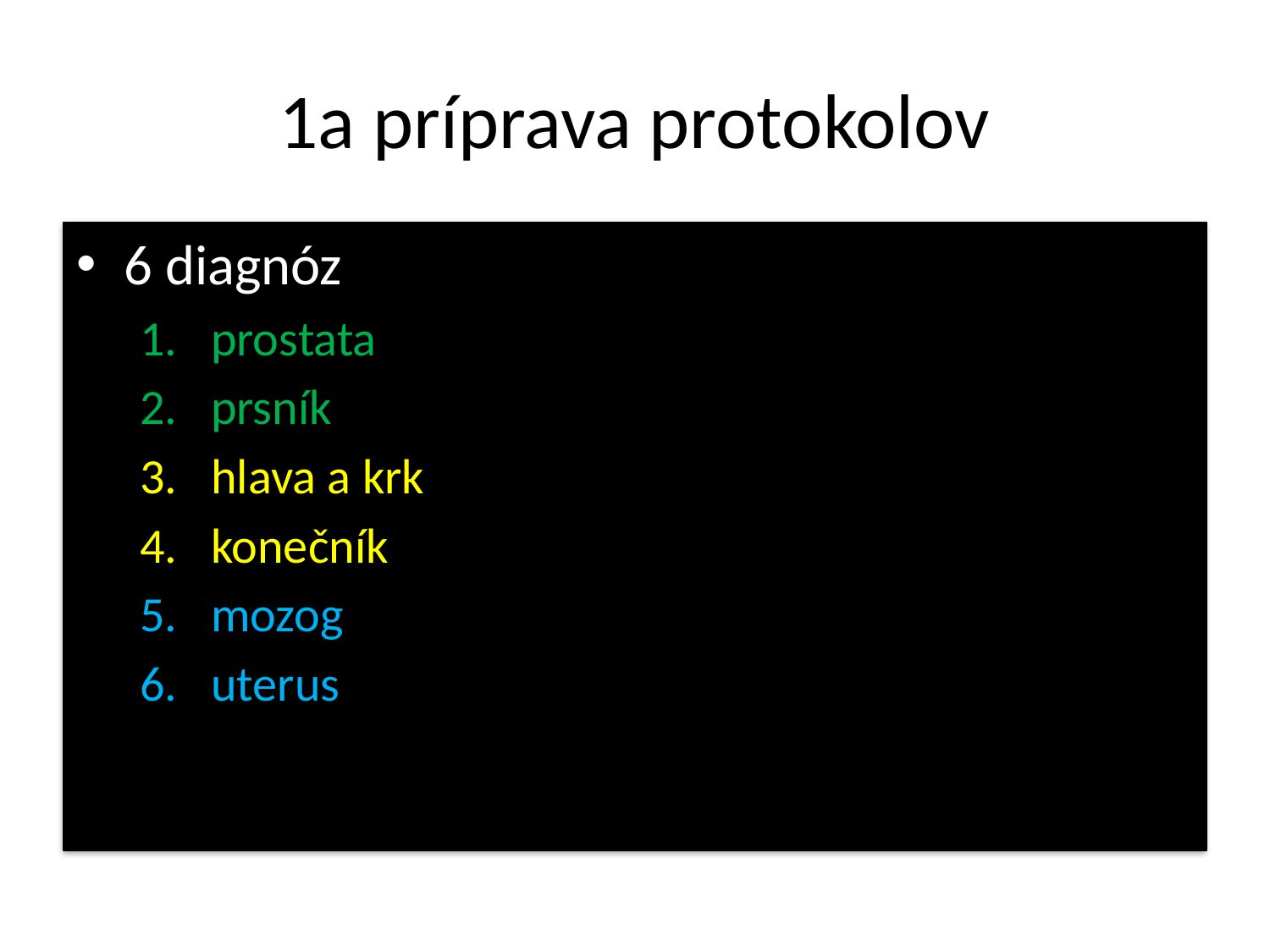

# 1a príprava protokolov
6 diagnóz
prostata
prsník
hlava a krk
konečník
mozog
uterus